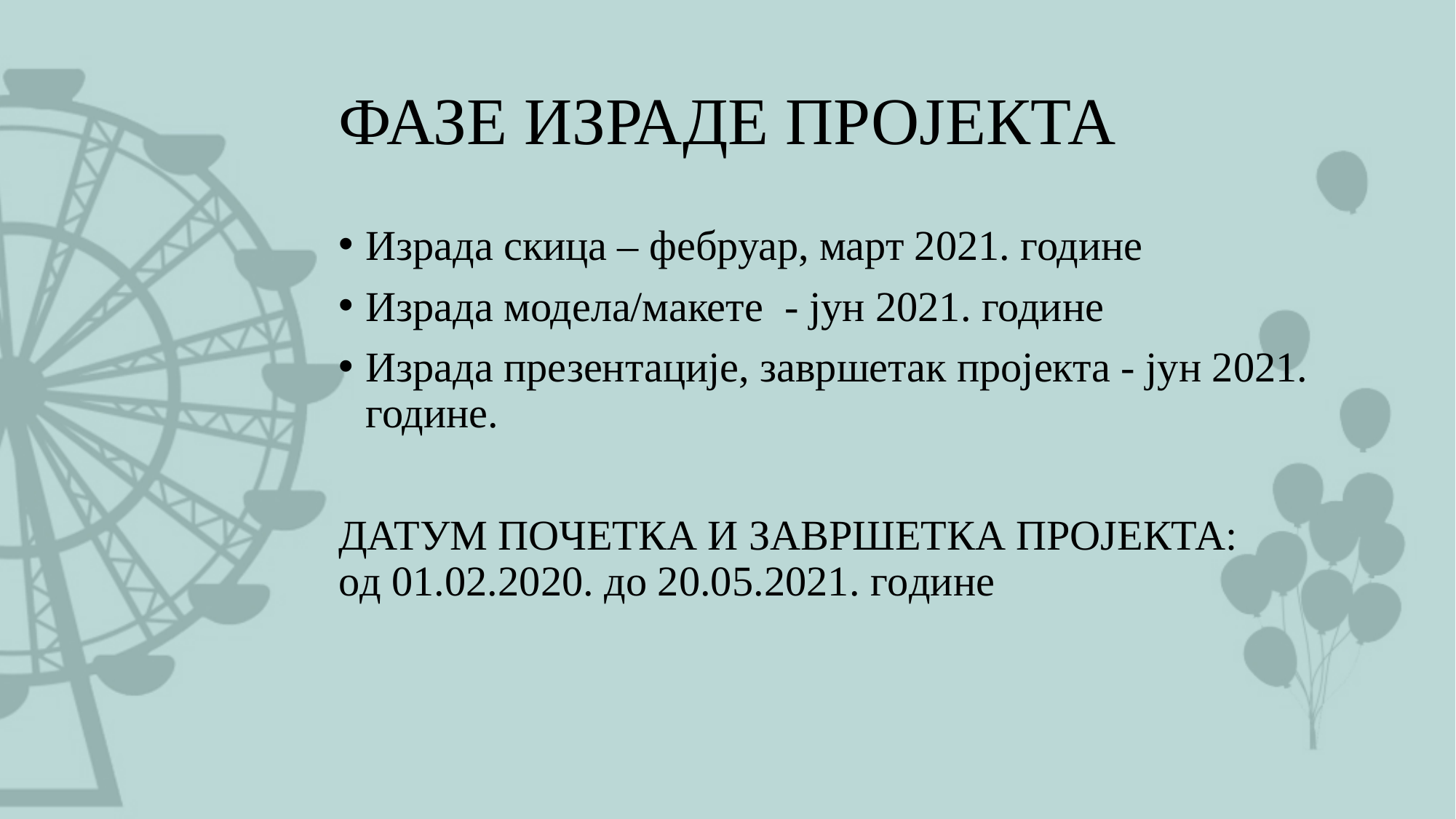

# ФАЗЕ ИЗРАДЕ ПРОЈЕКТА
Израда скица – фебруар, март 2021. године
Израда модела/макете  - јун 2021. године
Израда презентације, завршетак пројекта - јун 2021. године.

ДАТУМ ПOЧЕТКА И ЗАВРШЕТКА ПРOЈЕКТА:
oд 01.02.2020. дo 20.05.2021. гoдине